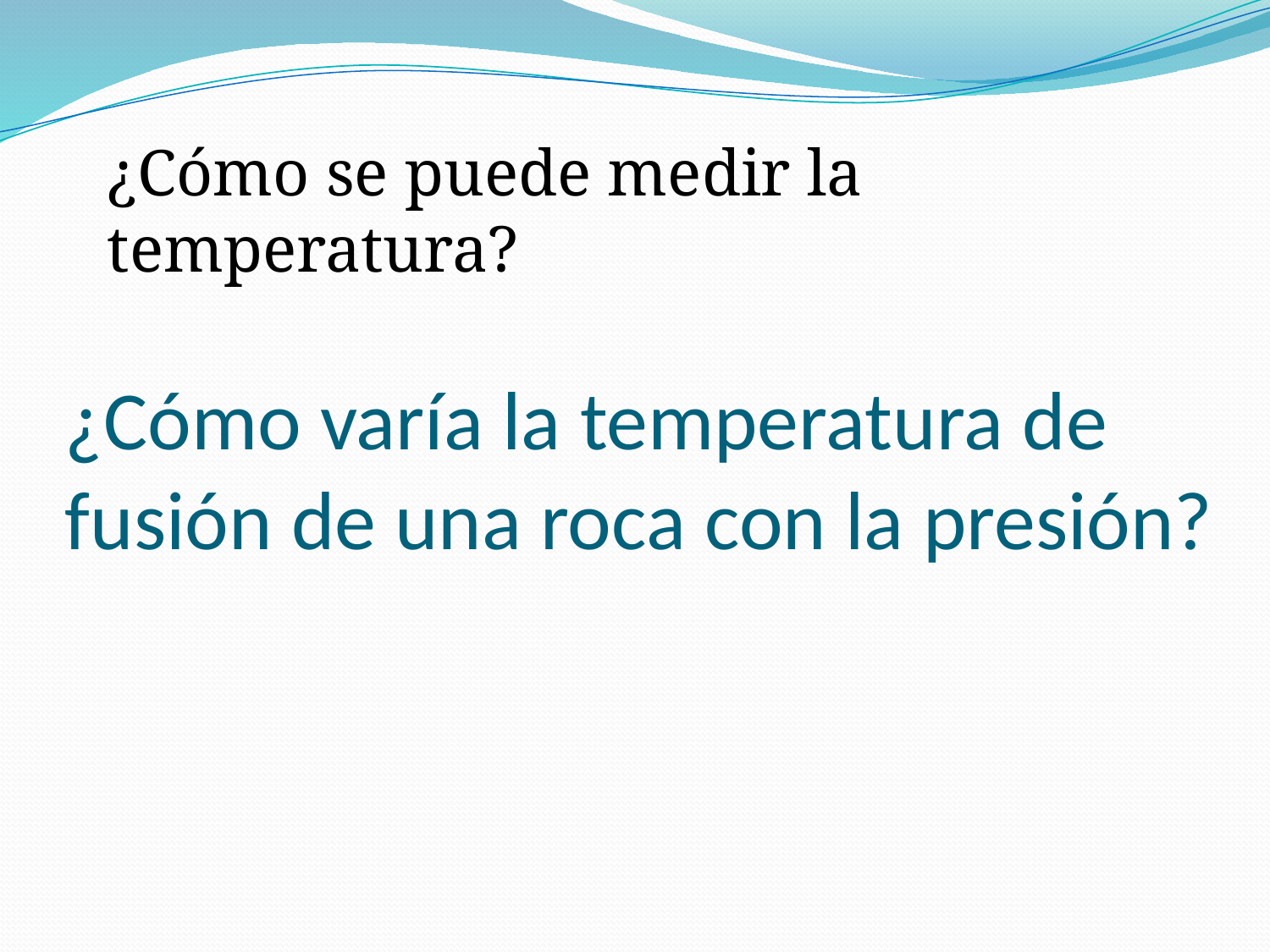

¿Cómo se puede medir la temperatura?
# ¿Cómo varía la temperatura de fusión de una roca con la presión?